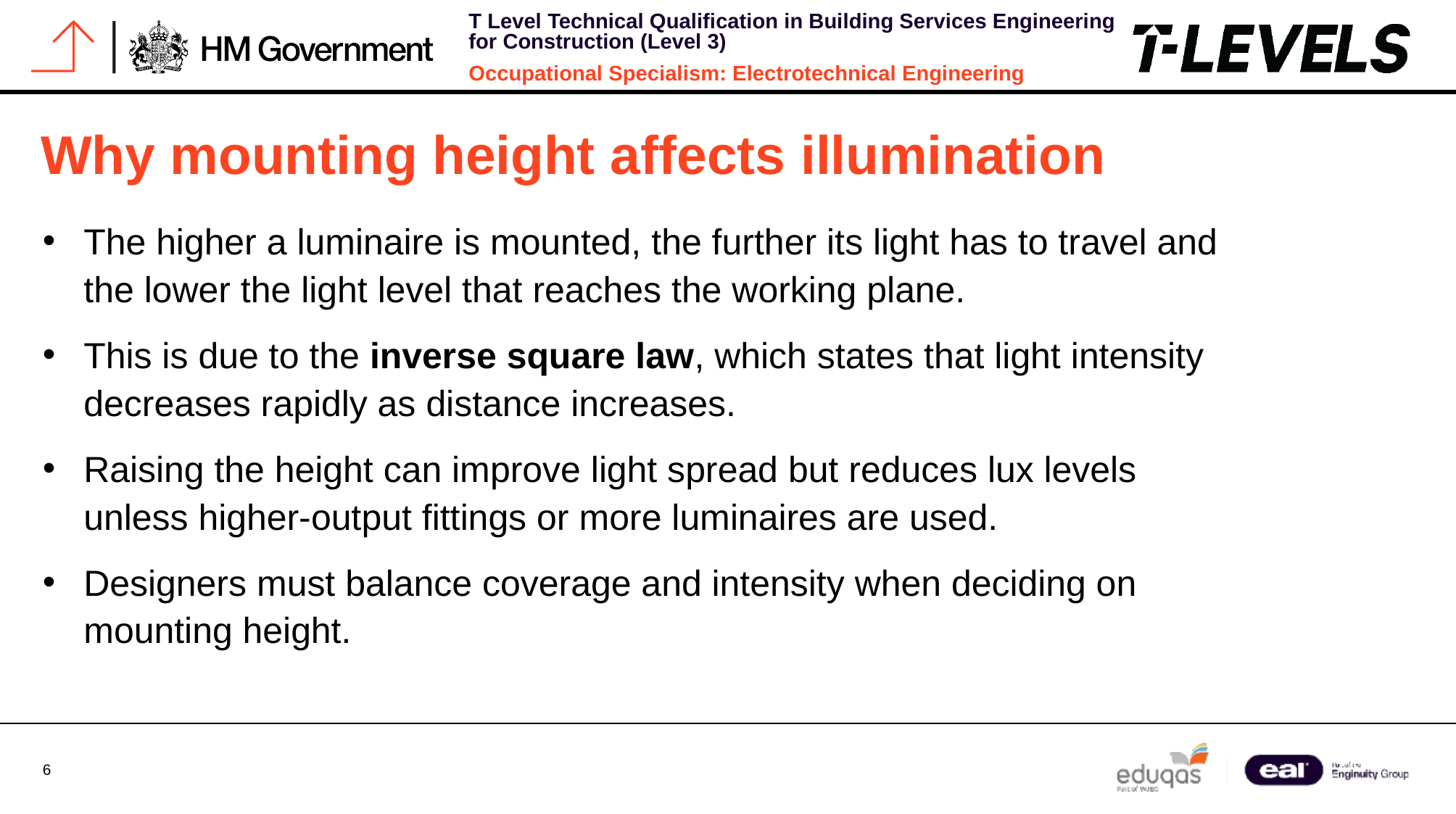

# Why mounting height affects illumination
The higher a luminaire is mounted, the further its light has to travel and the lower the light level that reaches the working plane.
This is due to the inverse square law, which states that light intensity decreases rapidly as distance increases.
Raising the height can improve light spread but reduces lux levels unless higher-output fittings or more luminaires are used.
Designers must balance coverage and intensity when deciding on mounting height.